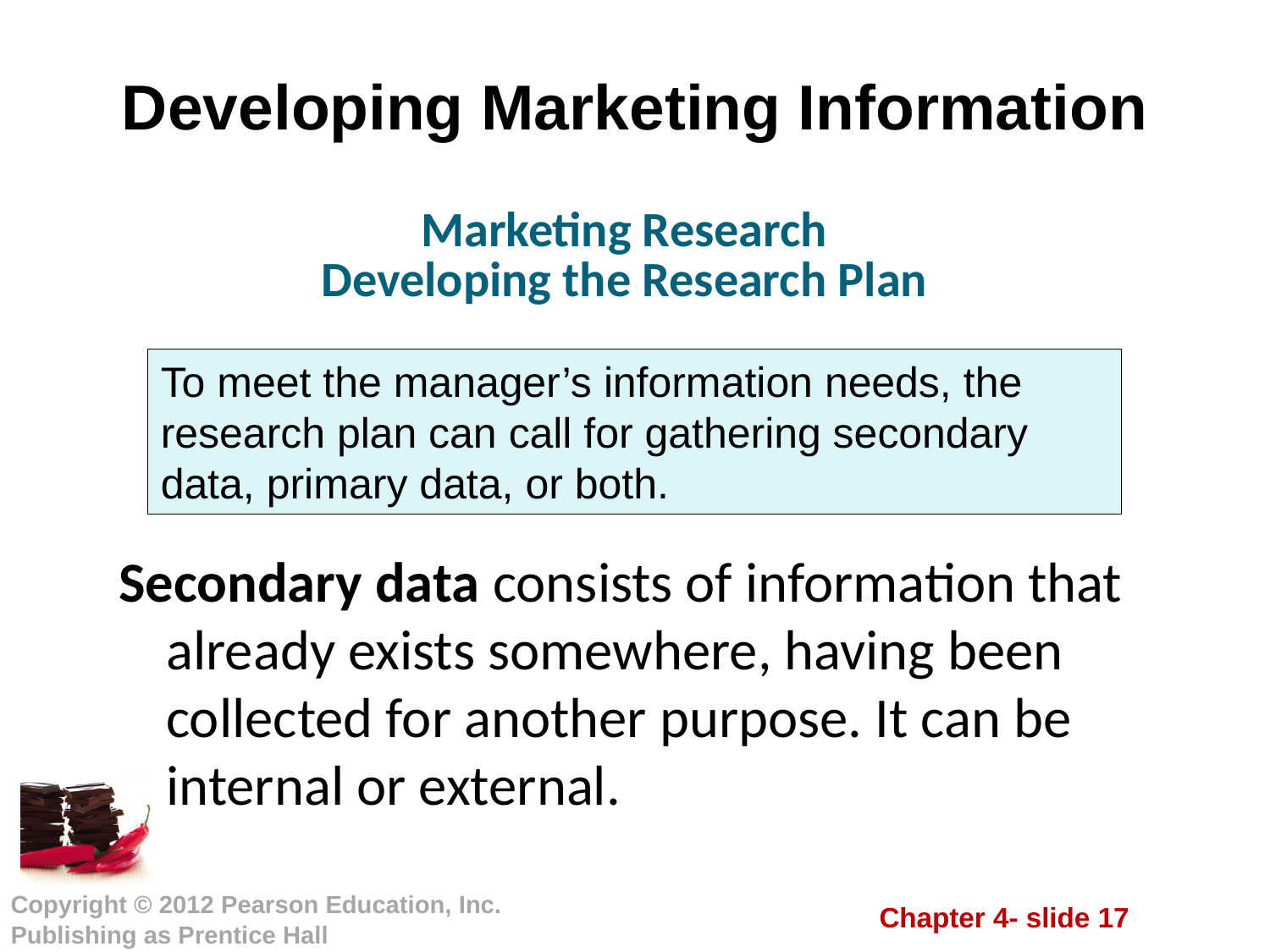

# Developing Marketing Information
Marketing Research
Developing the Research Plan

To meet the manager’s information needs, the research plan can call for gathering secondary data, primary data, or both.
Secondary data consists of information that already exists somewhere, having been collected for another purpose. It can be internal or external.